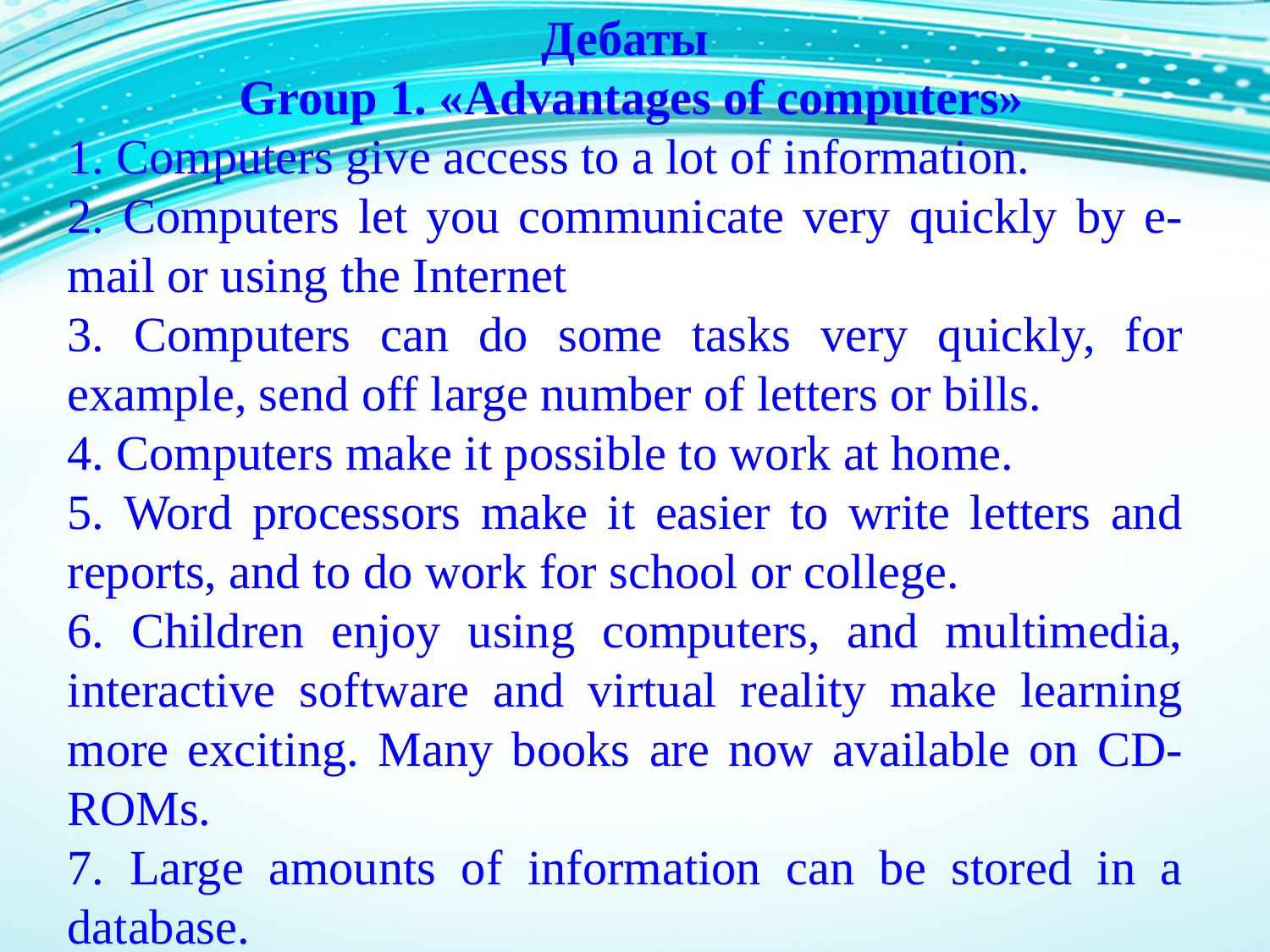

Дебаты
 Group 1. «Advantages of computers»
1. Computers give access to a lot of information.
2. Computers let you communicate very quickly by e-mail or using the Internet
3. Computers can do some tasks very quickly, for example, send off large number of letters or bills.
4. Computers make it possible to work at home.
5. Word processors make it easier to write letters and reports, and to do work for school or college.
6. Children enjoy using computers, and multimedia, interactive software and virtual reality make learning more exciting. Many books are now available on CD-ROMs.
7. Large amounts of information can be stored in a database.